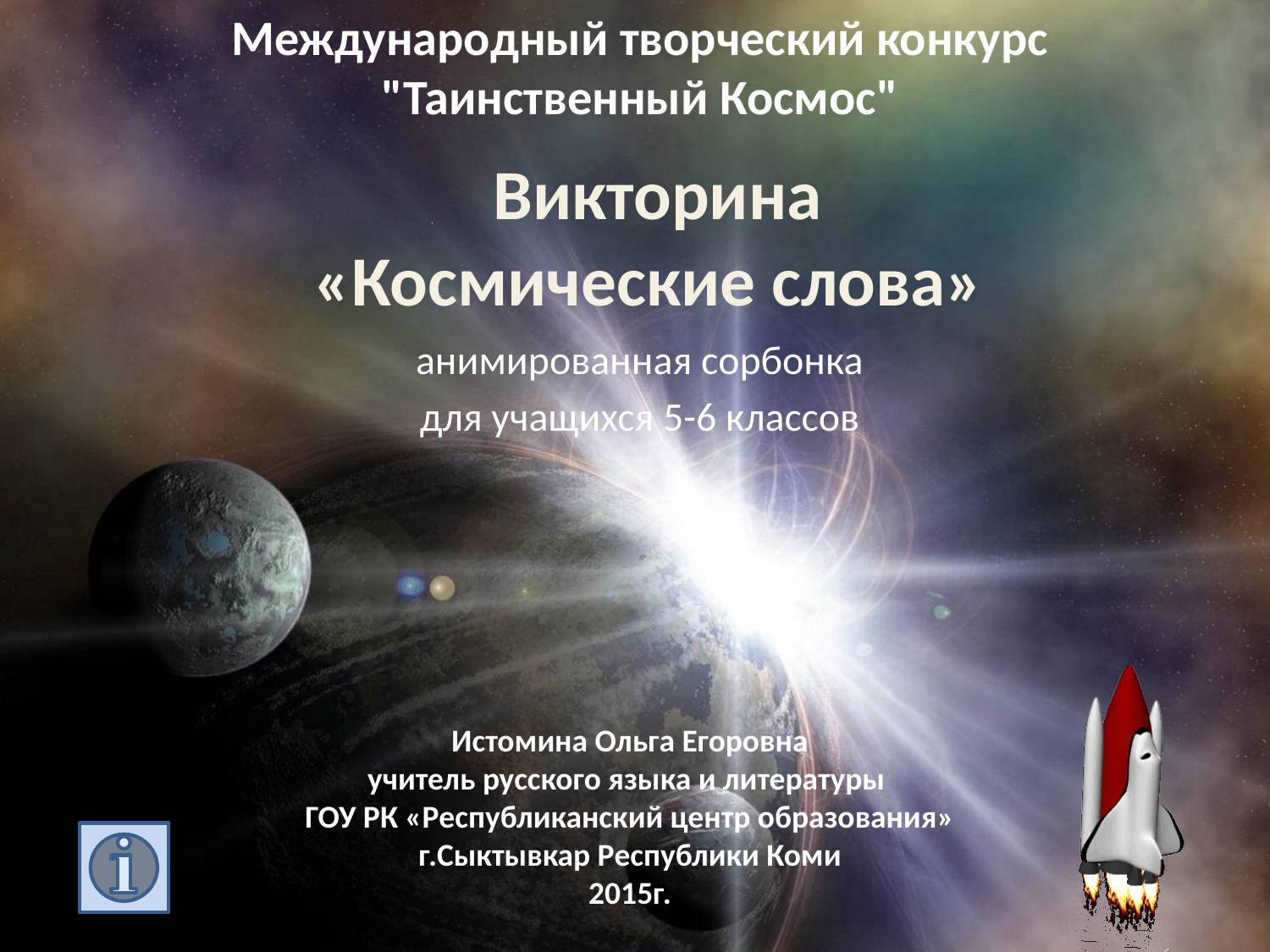

Международный творческий конкурс
"Таинственный Космос"

# Викторина «Космические слова»
анимированная сорбонка
для учащихся 5-6 классов

Истомина Ольга Егоровна
учитель русского языка и литературы
ГОУ РК «Республиканский центр образования»
г.Сыктывкар Республики Коми
2015г.